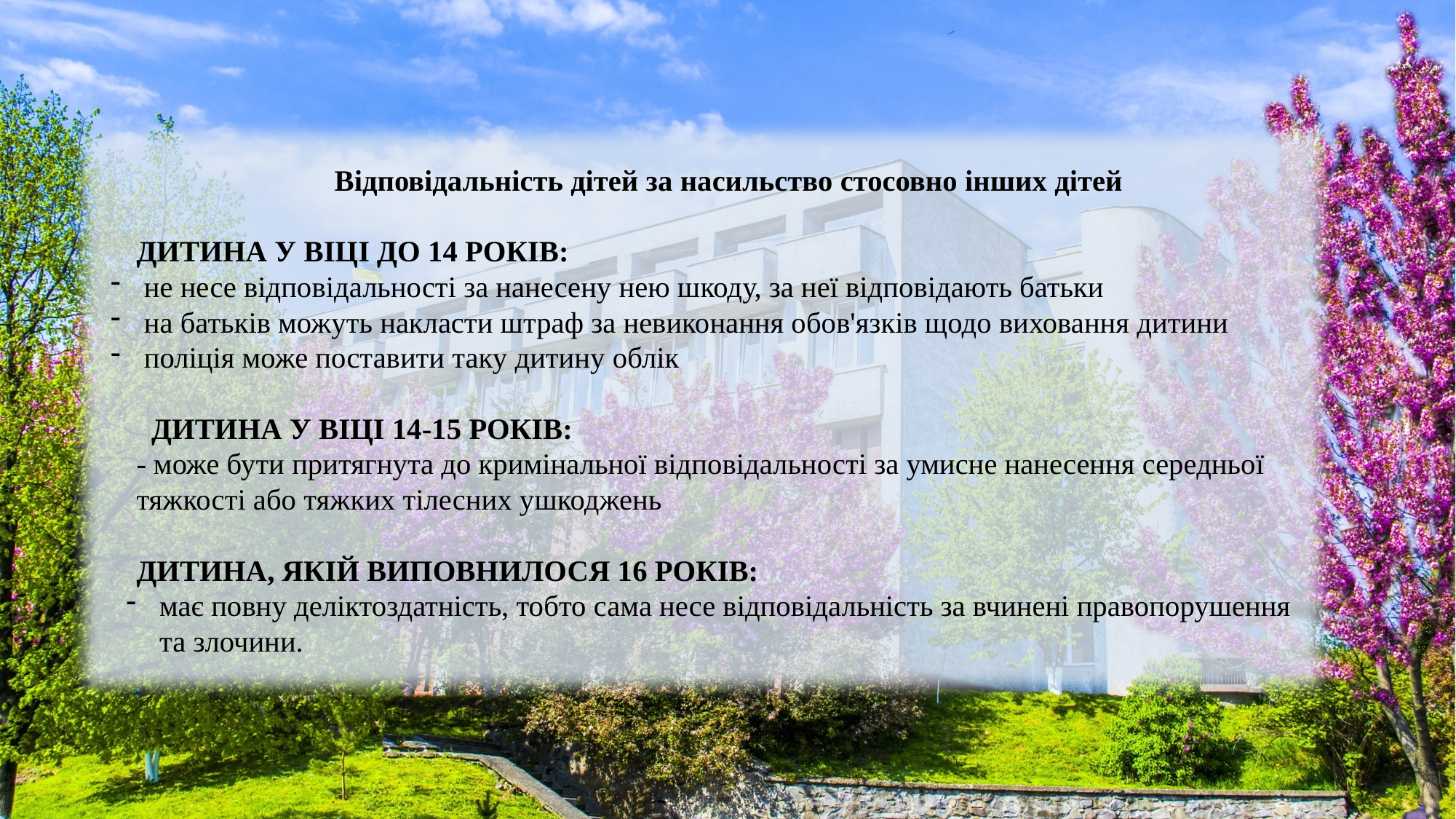

Відповідальність дітей за насильство стосовно інших дітей

ДИТИНА У ВІЦІ ДО 14 РОКІВ:
 не несе відповідальності за нанесену нею шкоду, за неї відповідають батьки
 на батьків можуть накласти штраф за невиконання обов'язків щодо виховання дитини
 поліція може поставити таку дитину облік

  ДИТИНА У ВІЦІ 14-15 РОКІВ:
- може бути притягнута до кримінальної відповідальності за умисне нанесення середньої тяжкості або тяжких тілесних ушкоджень

ДИТИНА, ЯКІЙ ВИПОВНИЛОСЯ 16 РОКІВ:
має повну деліктоздатність, тобто сама несе відповідальність за вчинені правопорушення та злочини.